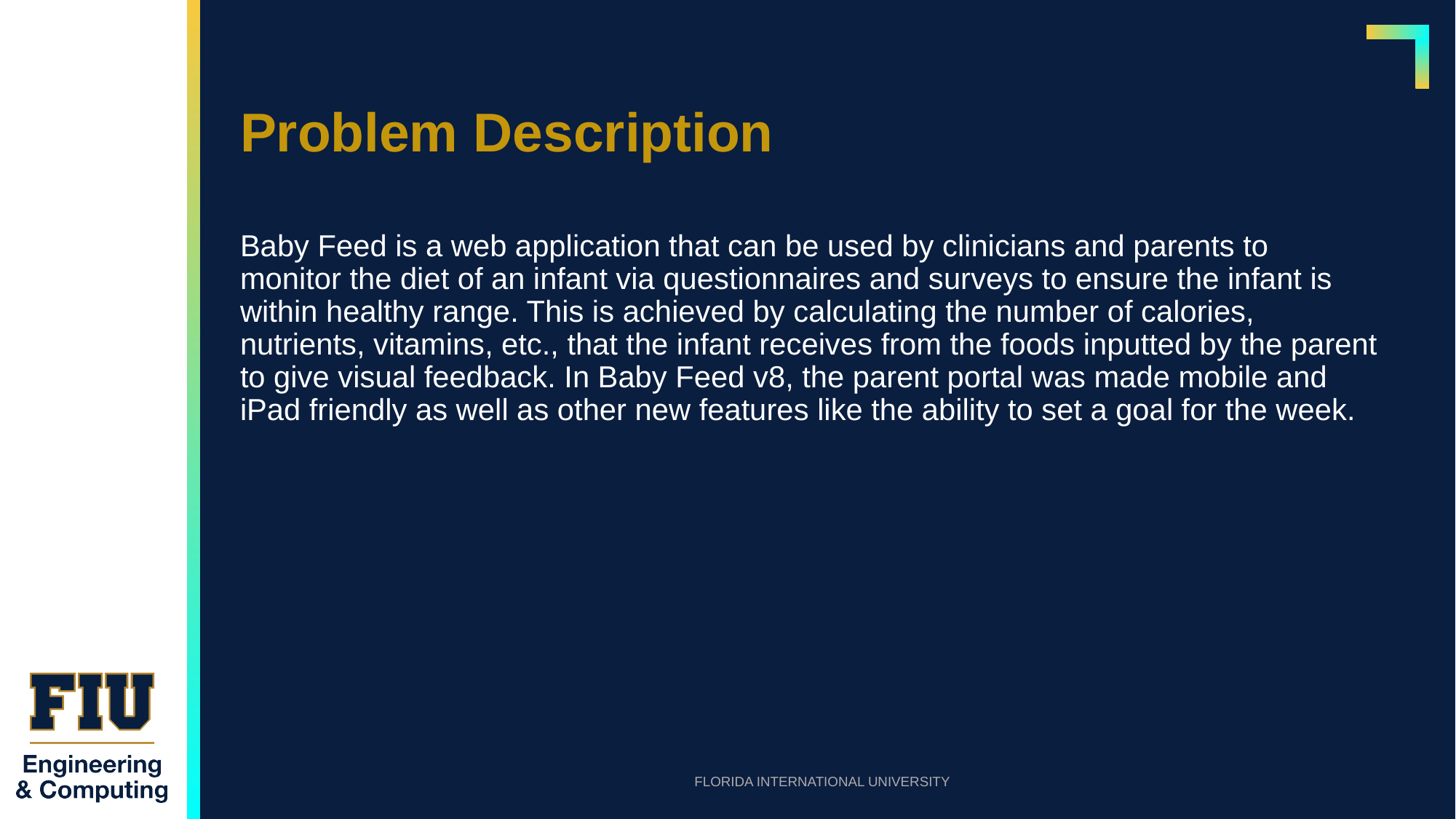

# Problem Description
Baby Feed is a web application that can be used by clinicians and parents to monitor the diet of an infant via questionnaires and surveys to ensure the infant is within healthy range. This is achieved by calculating the number of calories, nutrients, vitamins, etc., that the infant receives from the foods inputted by the parent to give visual feedback. In Baby Feed v8, the parent portal was made mobile and iPad friendly as well as other new features like the ability to set a goal for the week.